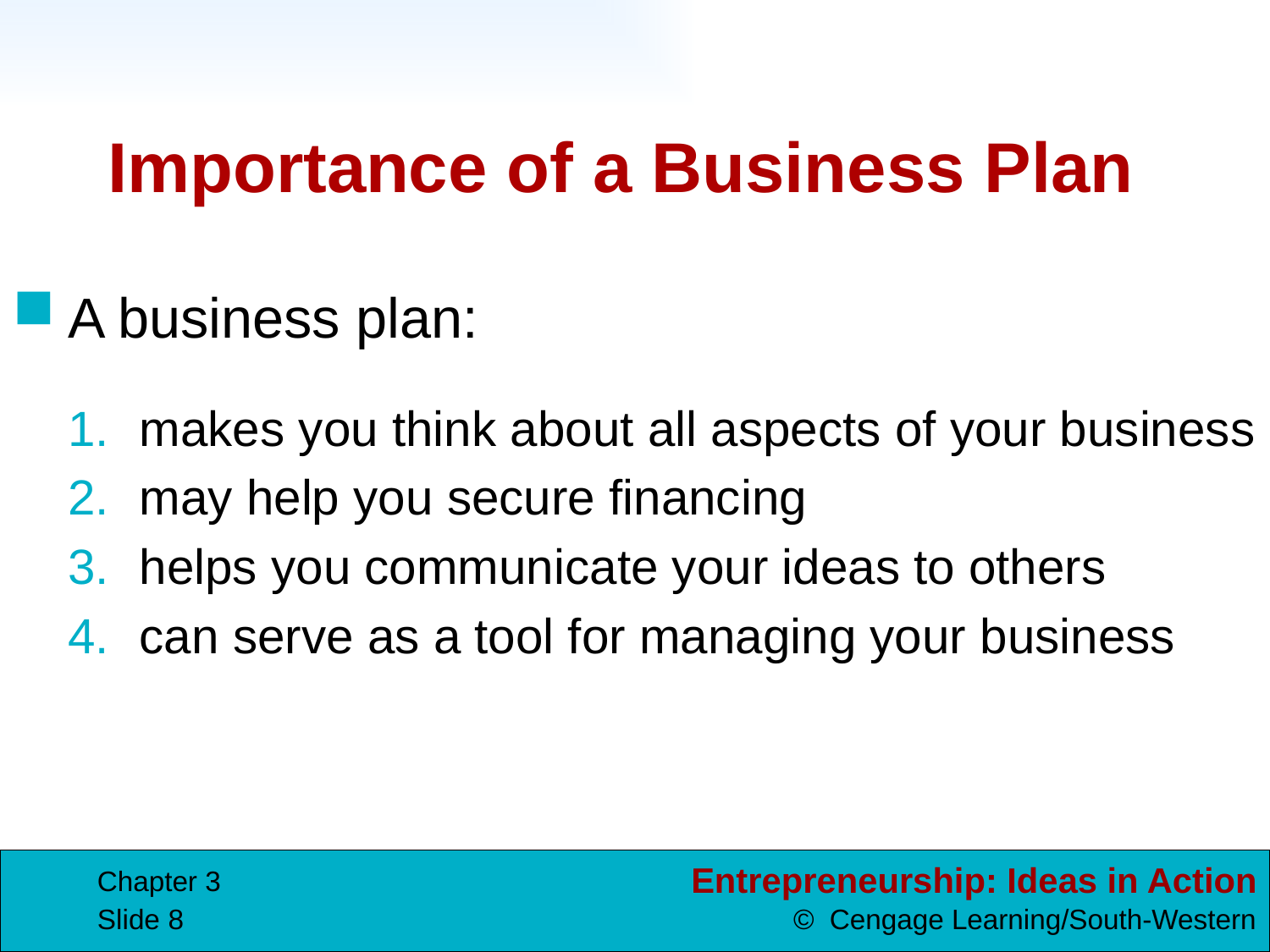

# Importance of a Business Plan
A business plan:

makes you think about all aspects of your business
may help you secure financing
helps you communicate your ideas to others
can serve as a tool for managing your business
Chapter 3
Slide 8